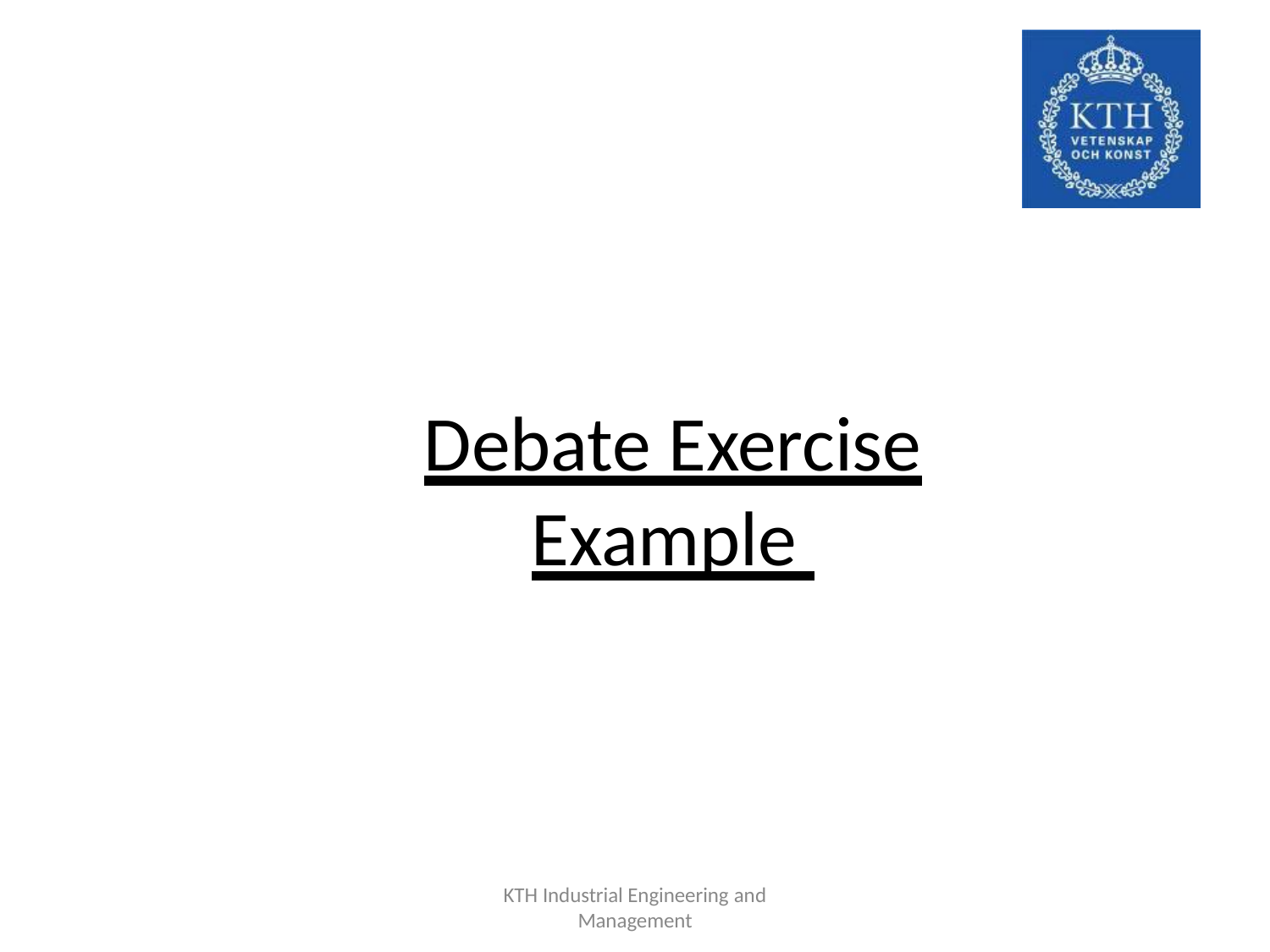

Debate Exercise
Example
KTH Industrial Engineering and
Management